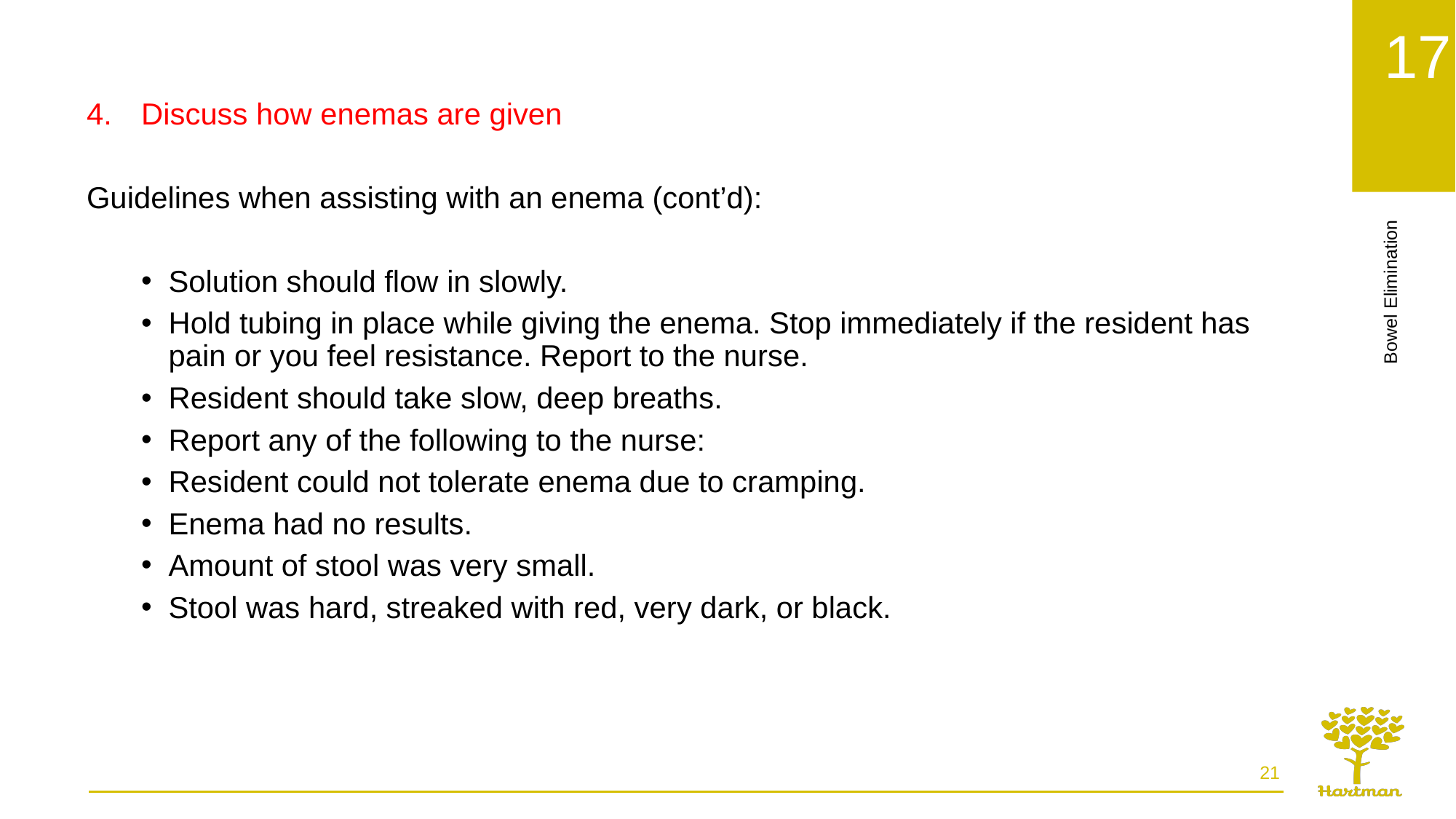

Discuss how enemas are given

Guidelines when assisting with an enema (cont’d):

Solution should flow in slowly.
Hold tubing in place while giving the enema. Stop immediately if the resident has pain or you feel resistance. Report to the nurse.
Resident should take slow, deep breaths.
Report any of the following to the nurse:
Resident could not tolerate enema due to cramping.
Enema had no results.
Amount of stool was very small.
Stool was hard, streaked with red, very dark, or black.

21